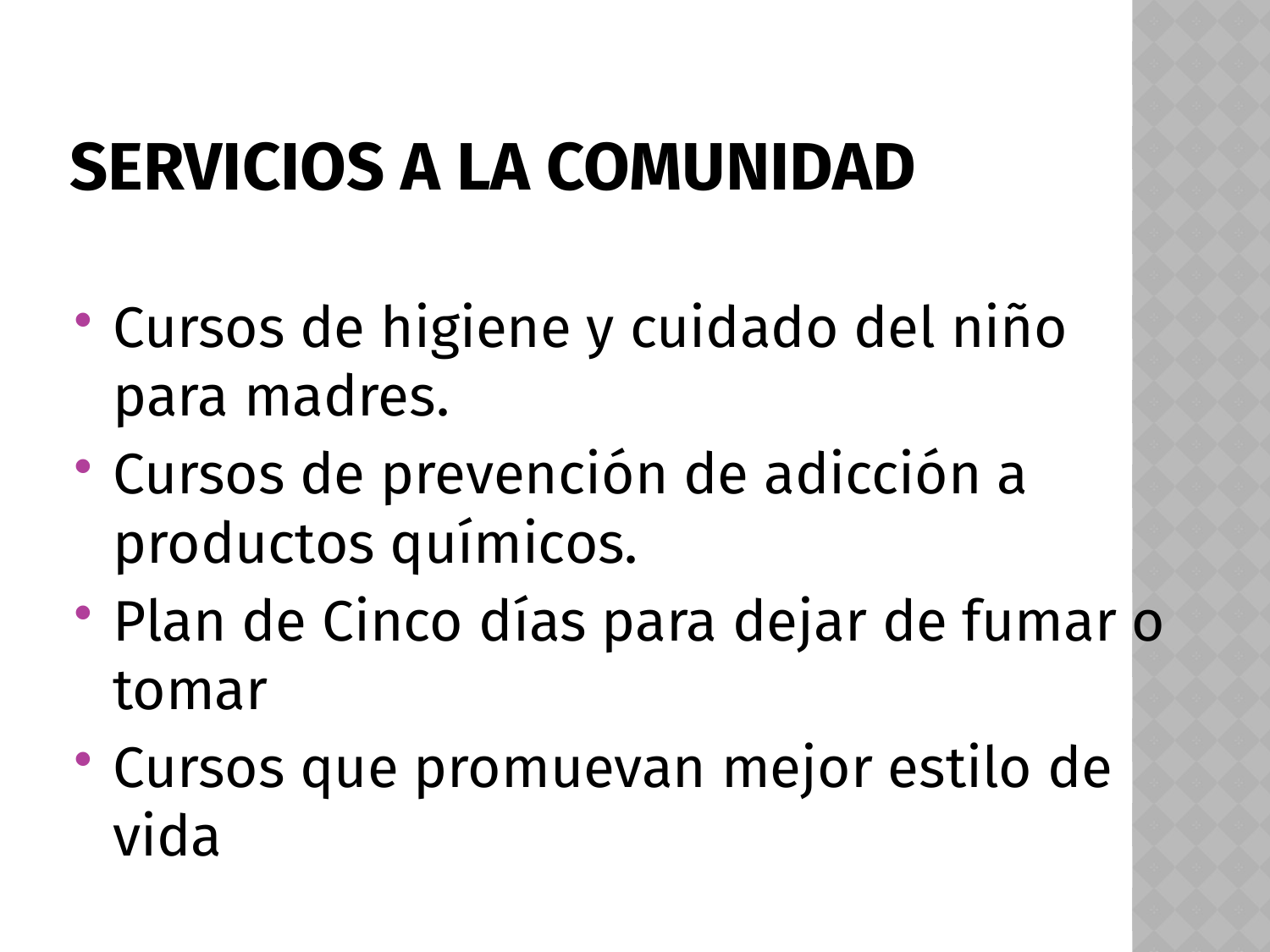

# Servicios a la Comunidad

Cursos de higiene y cuidado del niño para madres.
Cursos de prevención de adicción a productos químicos.
Plan de Cinco días para dejar de fumar o tomar
Cursos que promuevan mejor estilo de vida